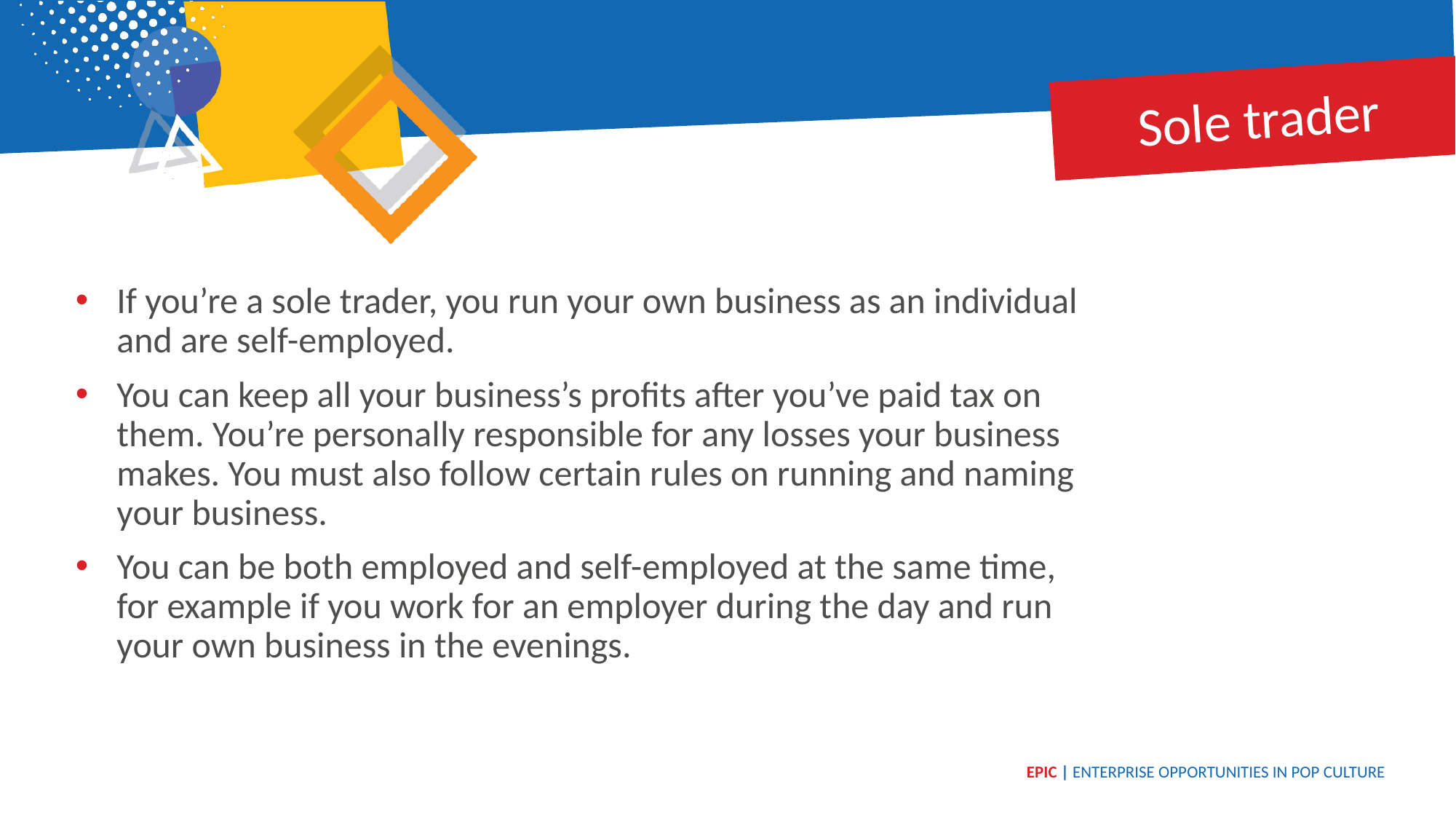

Sole trader
If you’re a sole trader, you run your own business as an individual and are self-employed.
You can keep all your business’s profits after you’ve paid tax on them. You’re personally responsible for any losses your business makes. You must also follow certain rules on running and naming your business.
You can be both employed and self-employed at the same time, for example if you work for an employer during the day and run your own business in the evenings.